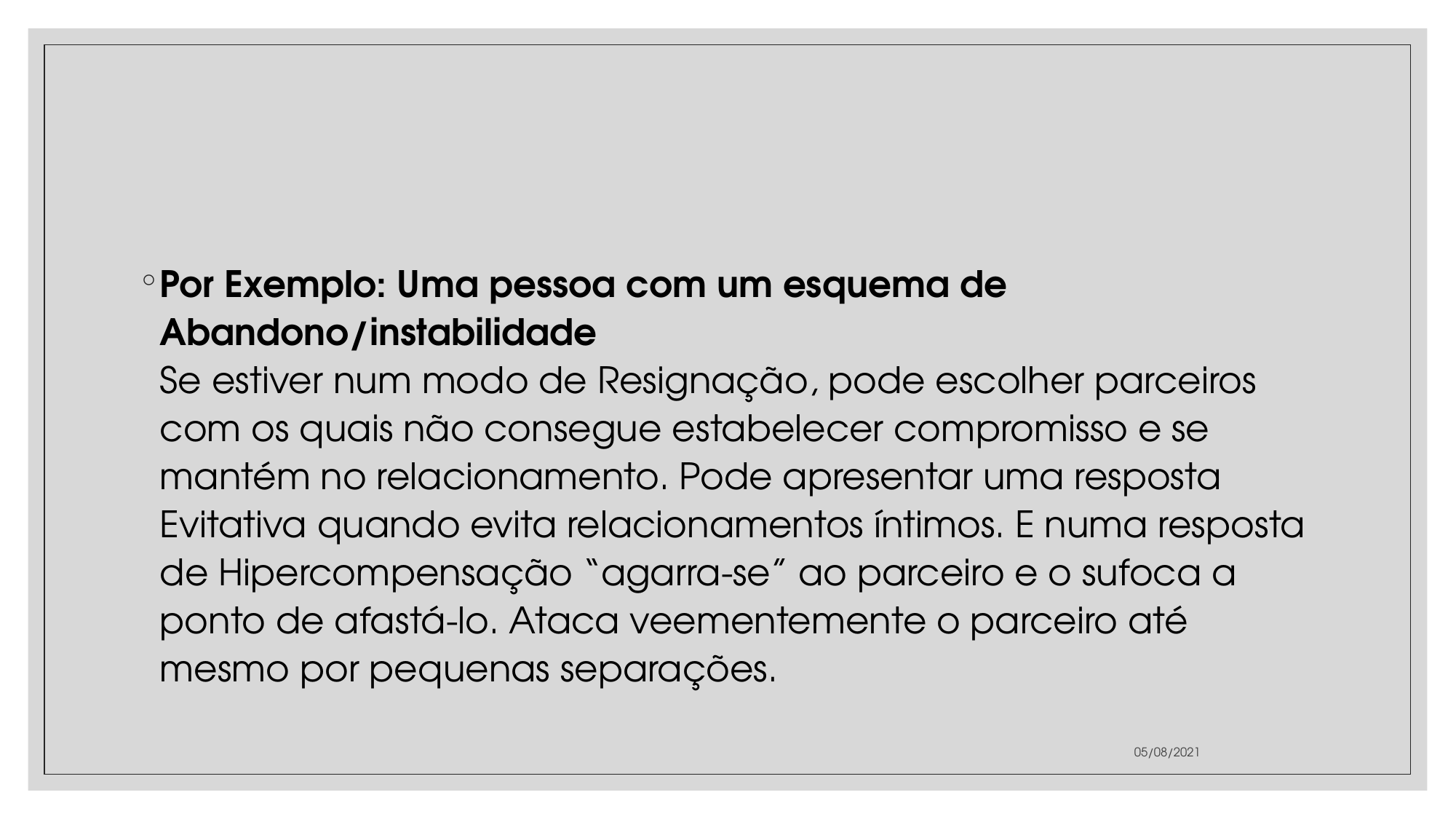

#
Por Exemplo: Uma pessoa com um esquema de Abandono/instabilidade
Se estiver num modo de Resignação, pode escolher parceiros com os quais não consegue estabelecer compromisso e se mantém no relacionamento. Pode apresentar uma resposta Evitativa quando evita relacionamentos íntimos. E numa resposta de Hipercompensação “agarra-se” ao parceiro e o sufoca a ponto de afastá-lo. Ataca veementemente o parceiro até mesmo por pequenas separações.
05/08/2021